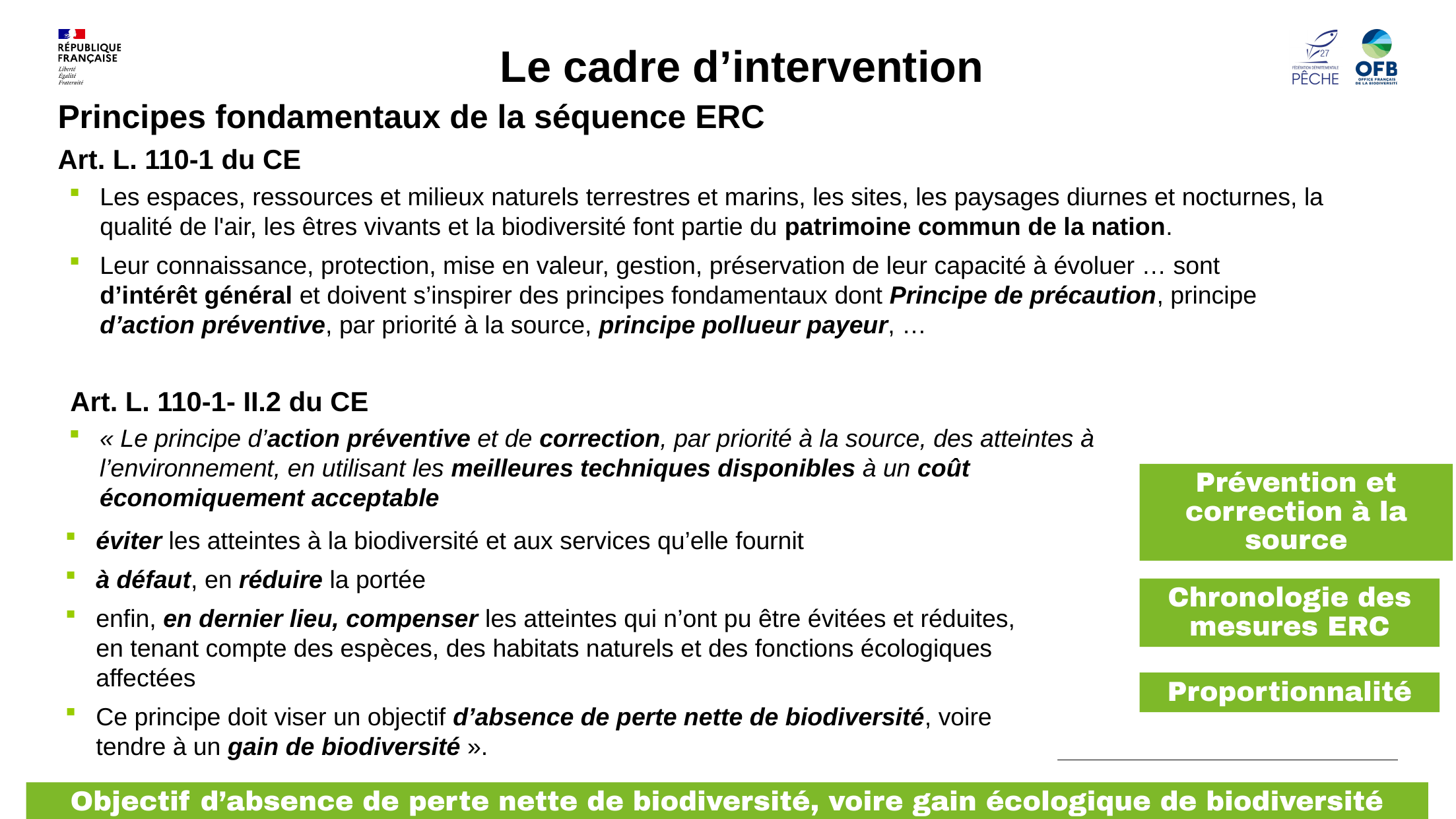

Le cadre d’intervention
Principes fondamentaux de la séquence ERC
Art. L. 110-1 du CE

Les espaces, ressources et milieux naturels terrestres et marins, les sites, les paysages diurnes et nocturnes, la qualité de l'air, les êtres vivants et la biodiversité font partie du patrimoine commun de la nation.
Leur connaissance, protection, mise en valeur, gestion, préservation de leur capacité à évoluer … sont  d’intérêt général et doivent s’inspirer des principes fondamentaux dont Principe de précaution, principe d’action préventive, par priorité à la source, principe pollueur payeur, …
Art. L. 110-1- II.2 du CE

« Le principe d’action préventive et de correction, par priorité à la source, des atteintes à l’environnement, en utilisant les meilleures techniques disponibles à un coût économiquement acceptable »
Prévention et correction à la source
éviter les atteintes à la biodiversité et aux services qu’elle fournit
à défaut, en réduire la portée
enfin, en dernier lieu, compenser les atteintes qui n’ont pu être évitées et réduites, en tenant compte des espèces, des habitats naturels et des fonctions écologiques affectées
Ce principe doit viser un objectif d’absence de perte nette de biodiversité, voire tendre à un gain de biodiversité ».

Chronologie des mesures ERC
Proportionnalité
Objectif d’absence de perte nette de biodiversité, voire gain écologique de biodiversité